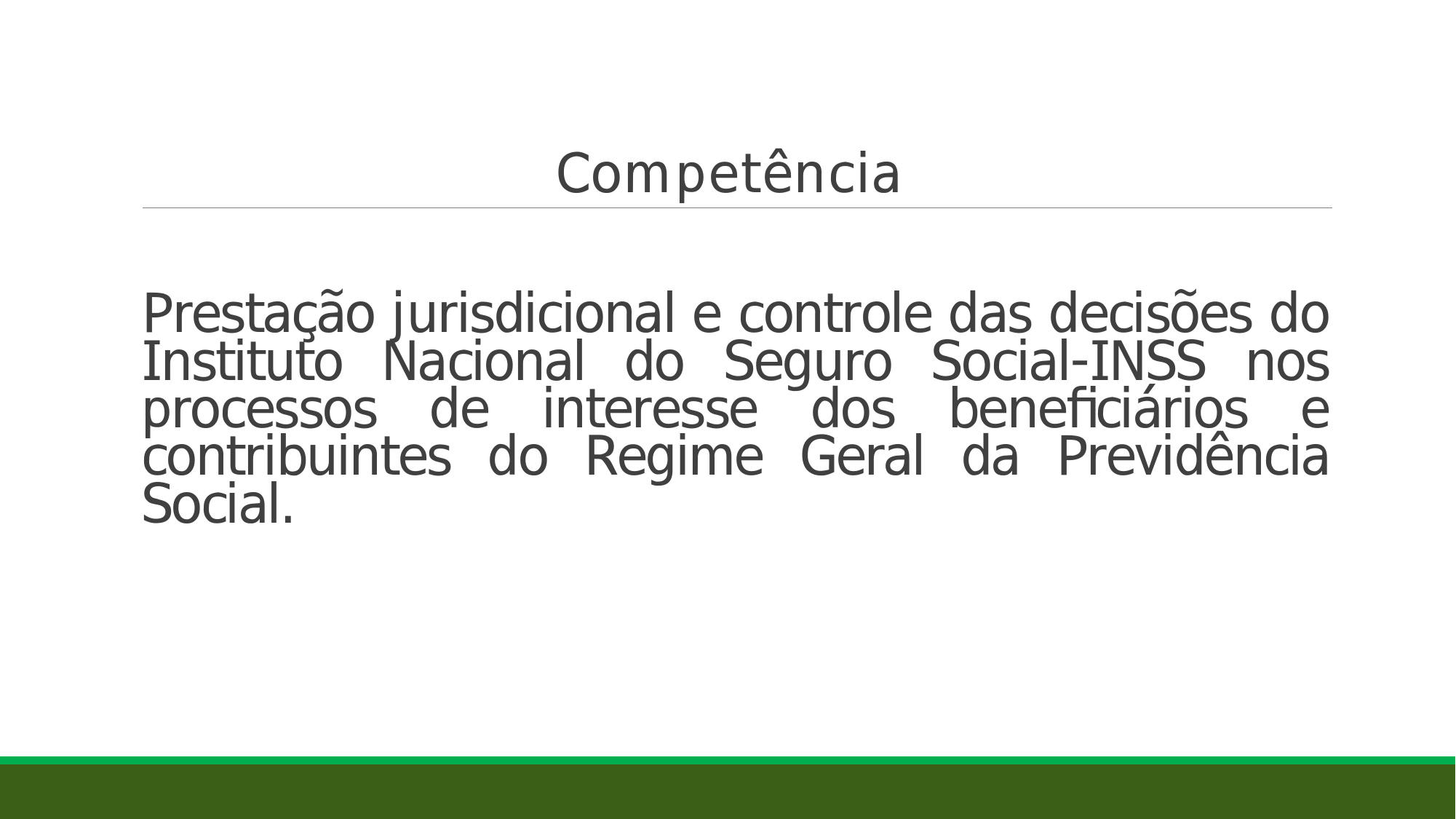

# Competência

Prestação jurisdicional e controle das decisões do Instituto Nacional do Seguro Social-INSS nos processos de interesse dos beneficiários e contribuintes do Regime Geral da Previdência Social.